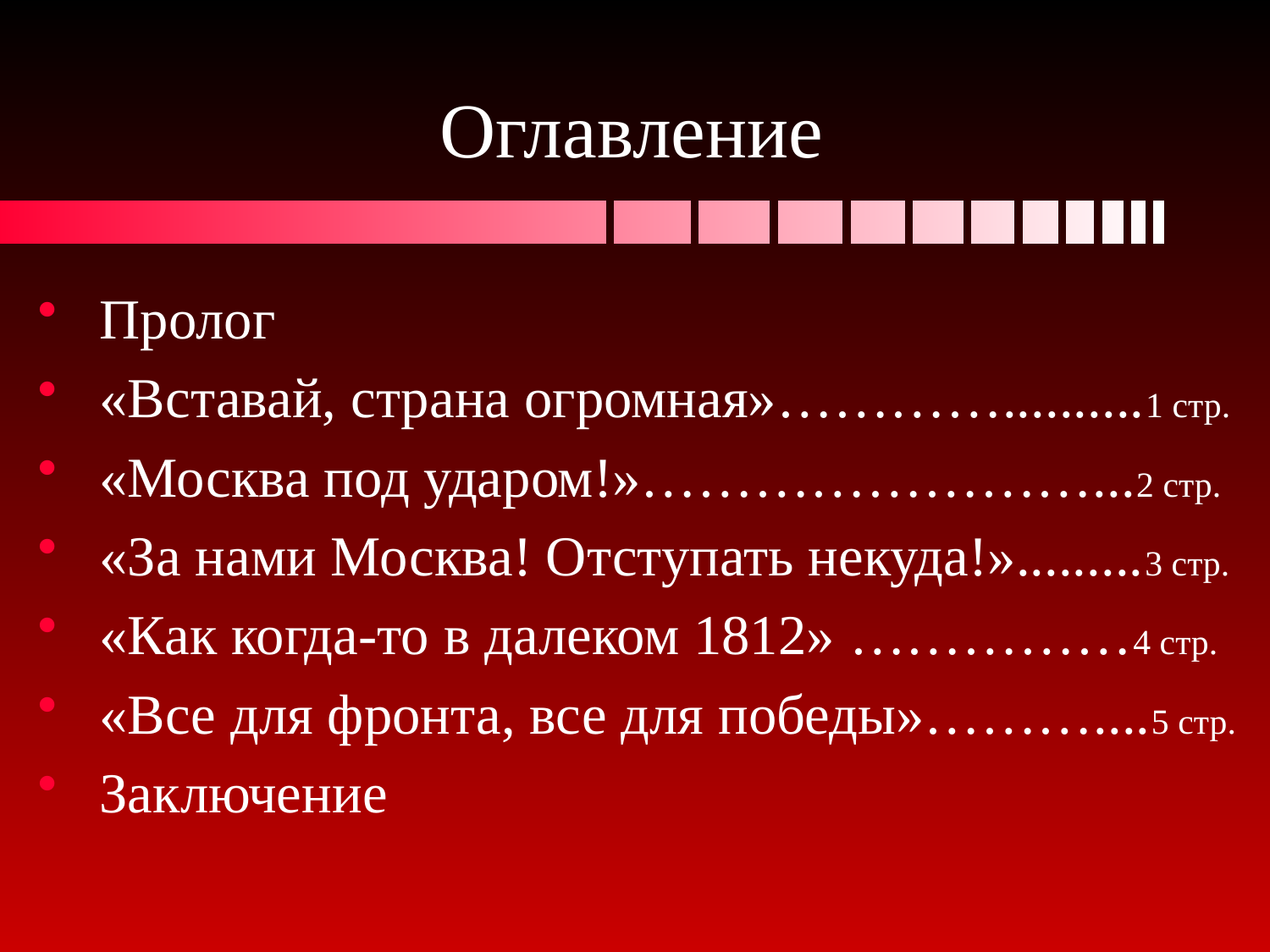

# Оглавление
 Пролог
 «Вставай, страна огромная»…………..........1 стр.
 «Москва под ударом!»……………………...2 стр.
 «За нами Москва! Отступать некуда!».........3 стр.
 «Как когда-то в далеком 1812» ……………4 стр.
 «Все для фронта, все для победы»………....5 стр.
 Заключение